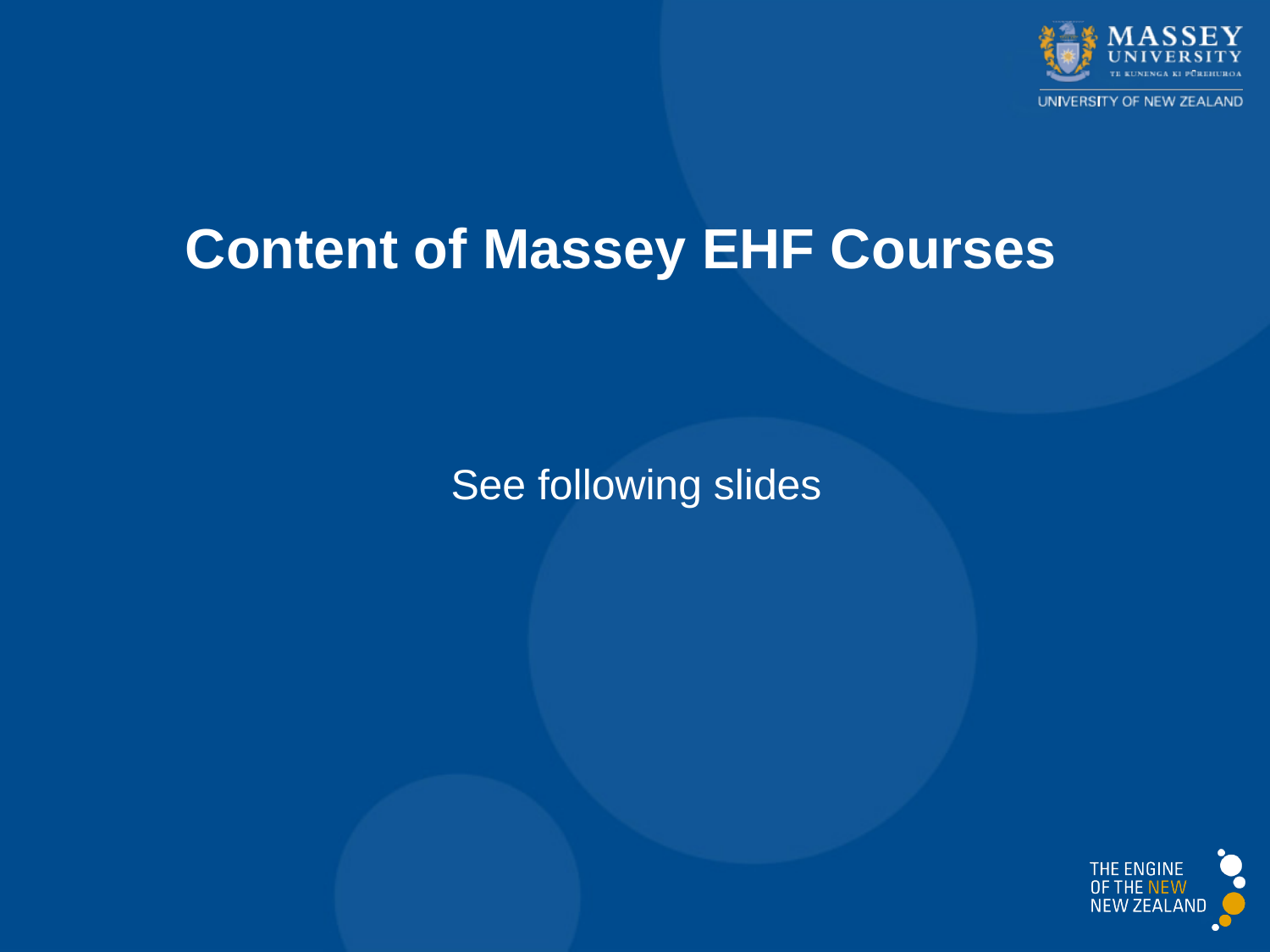

Content of Massey EHF Courses

See following slides